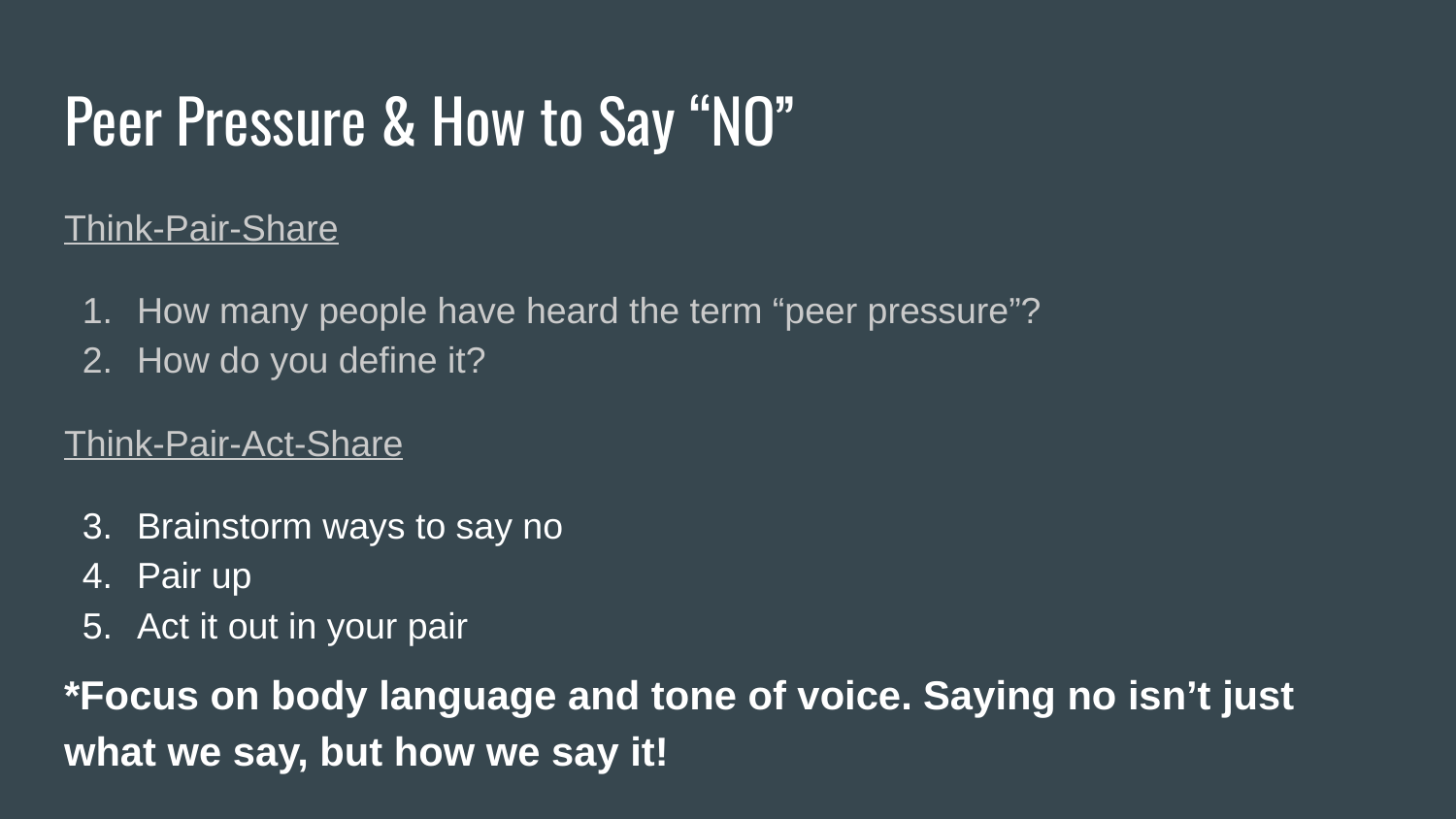

# Peer Pressure & How to Say “NO”
Think-Pair-Share
How many people have heard the term “peer pressure”?
How do you define it?
Think-Pair-Act-Share
Brainstorm ways to say no
Pair up
Act it out in your pair
*Focus on body language and tone of voice. Saying no isn’t just what we say, but how we say it!